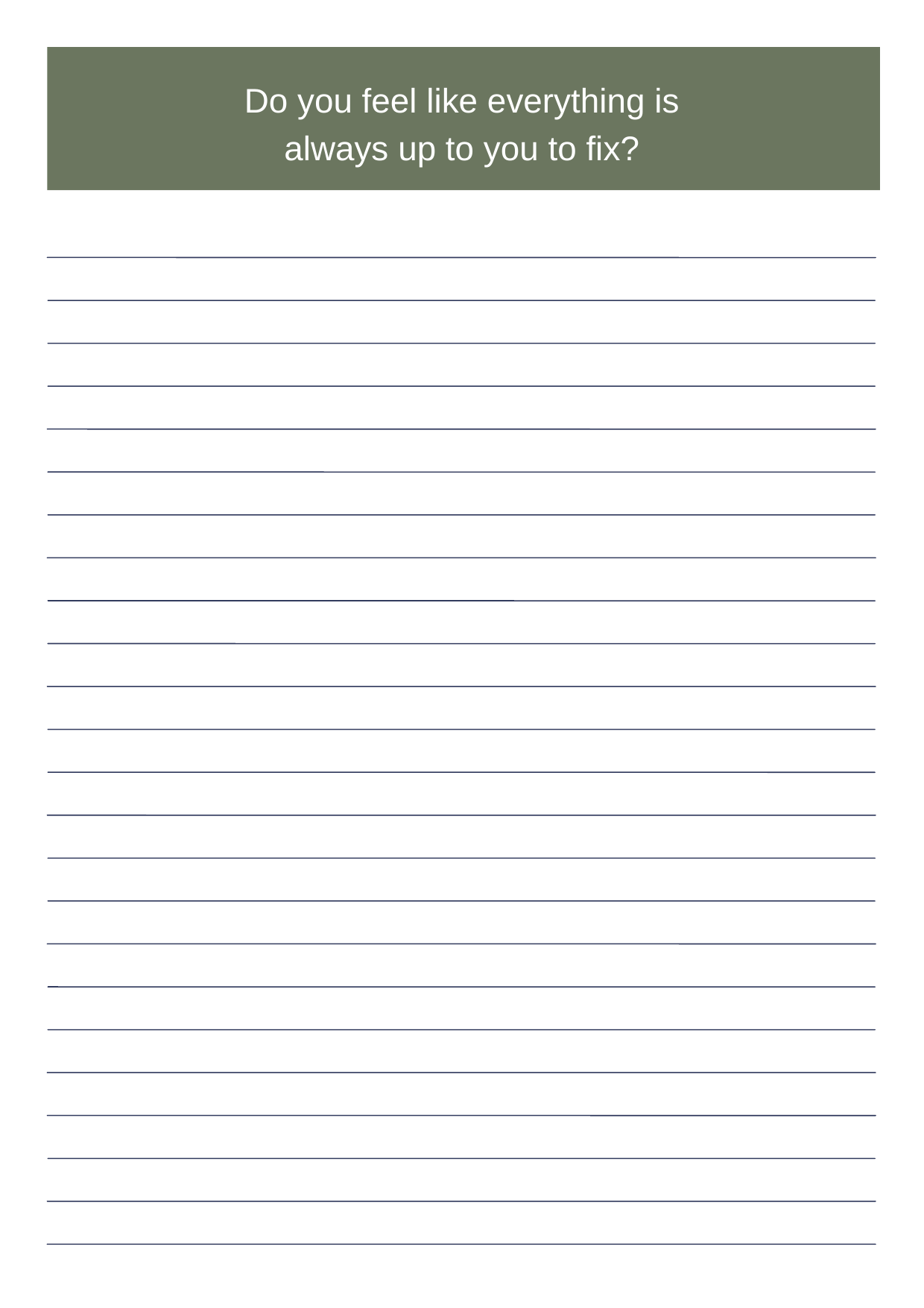

Do you feel like everything is always up to you to fix?